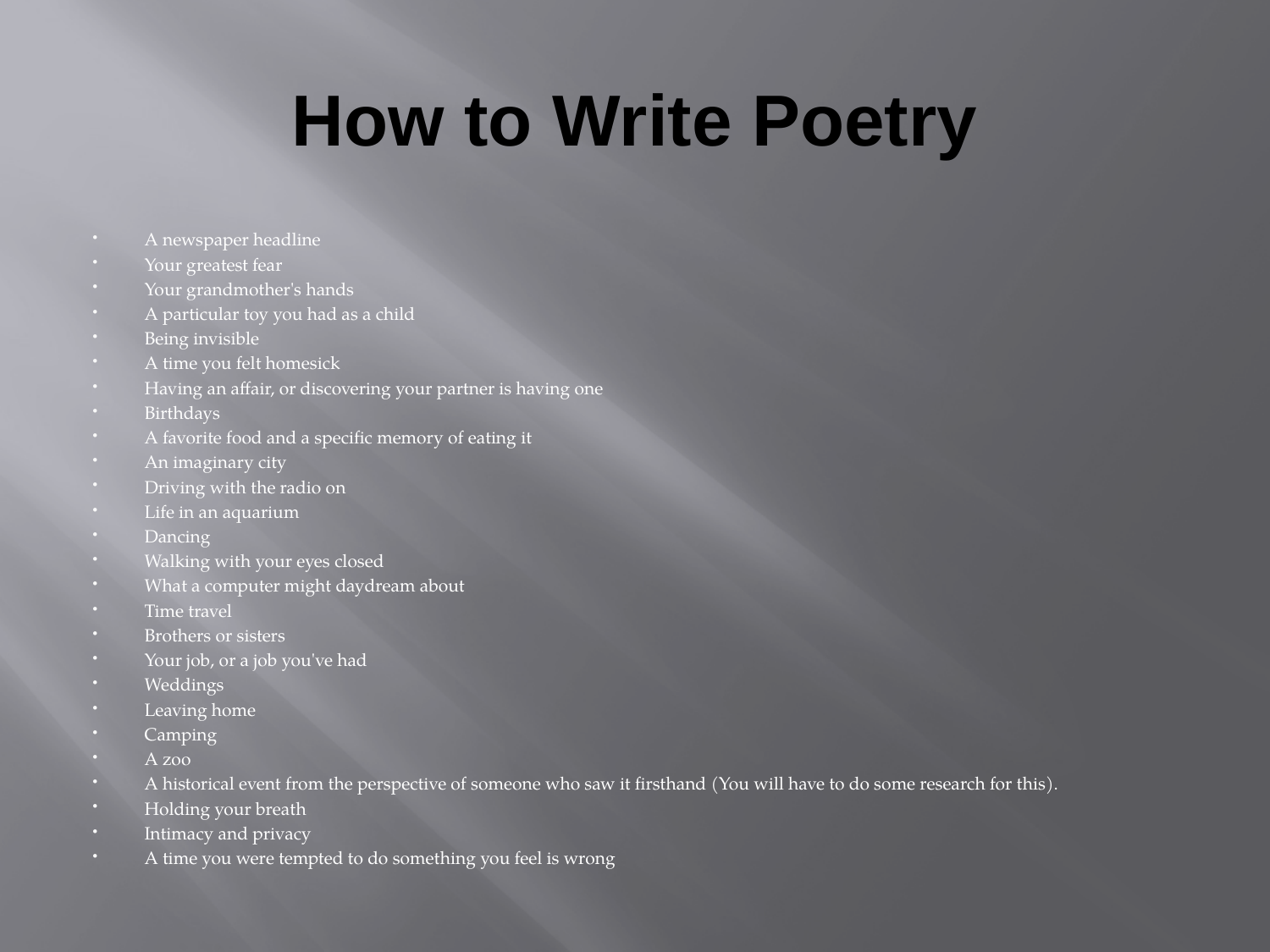

# How to Write Poetry
A newspaper headline
Your greatest fear
Your grandmother's hands
A particular toy you had as a child
Being invisible
A time you felt homesick
Having an affair, or discovering your partner is having one
Birthdays
A favorite food and a specific memory of eating it
An imaginary city
Driving with the radio on
Life in an aquarium
Dancing
Walking with your eyes closed
What a computer might daydream about
Time travel
Brothers or sisters
Your job, or a job you've had
Weddings
Leaving home
Camping
A zoo
A historical event from the perspective of someone who saw it firsthand (You will have to do some research for this).
Holding your breath
Intimacy and privacy
A time you were tempted to do something you feel is wrong